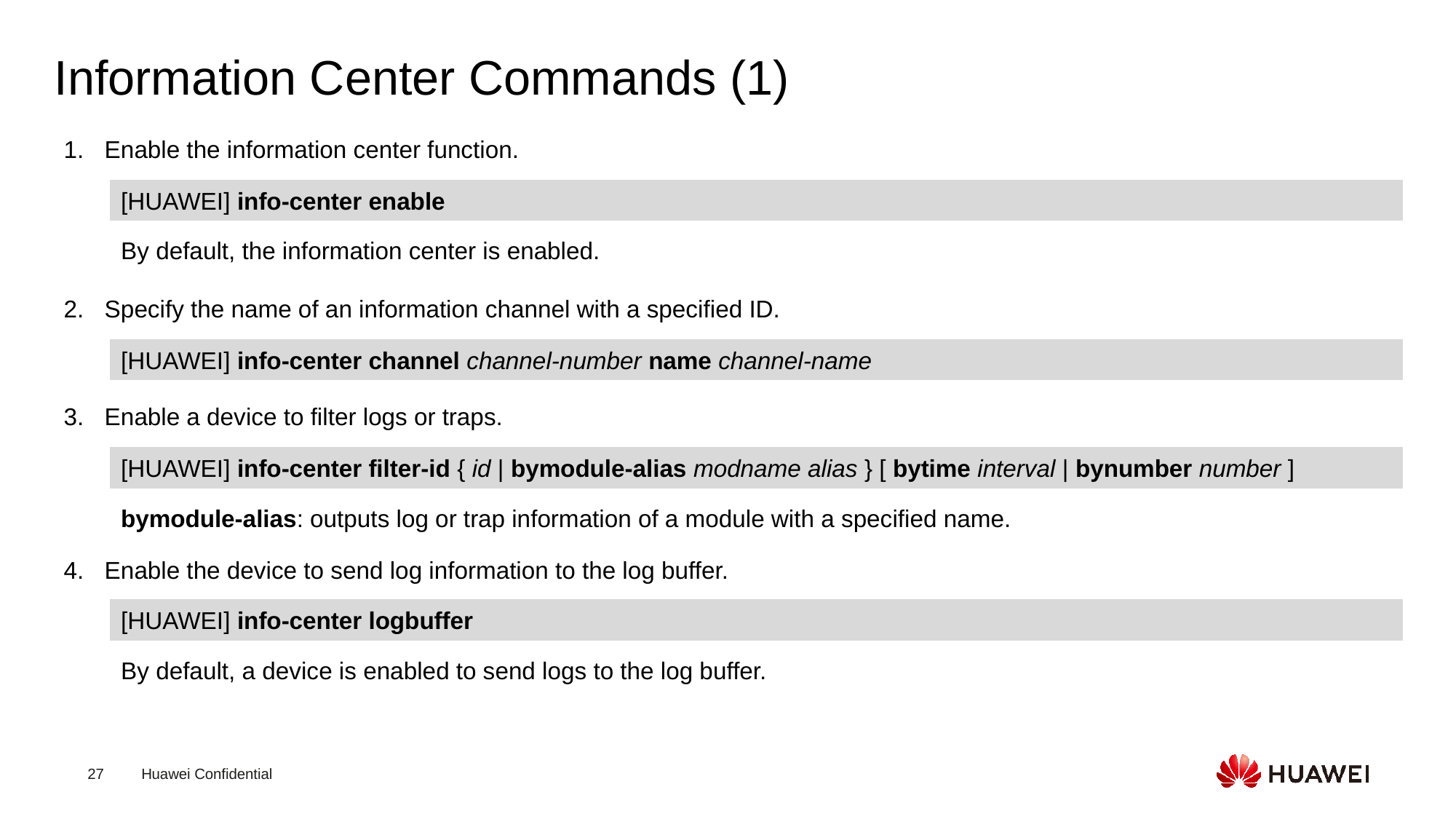

# Information Center Commands (1)
Enable the information center function.
[HUAWEI] info-center enable
By default, the information center is enabled.
Specify the name of an information channel with a specified ID.
[HUAWEI] info-center channel channel-number name channel-name
Enable a device to filter logs or traps.
[HUAWEI] info-center filter-id { id | bymodule-alias modname alias } [ bytime interval | bynumber number ]
bymodule-alias: outputs log or trap information of a module with a specified name.
Enable the device to send log information to the log buffer.
[HUAWEI] info-center logbuffer
By default, a device is enabled to send logs to the log buffer.